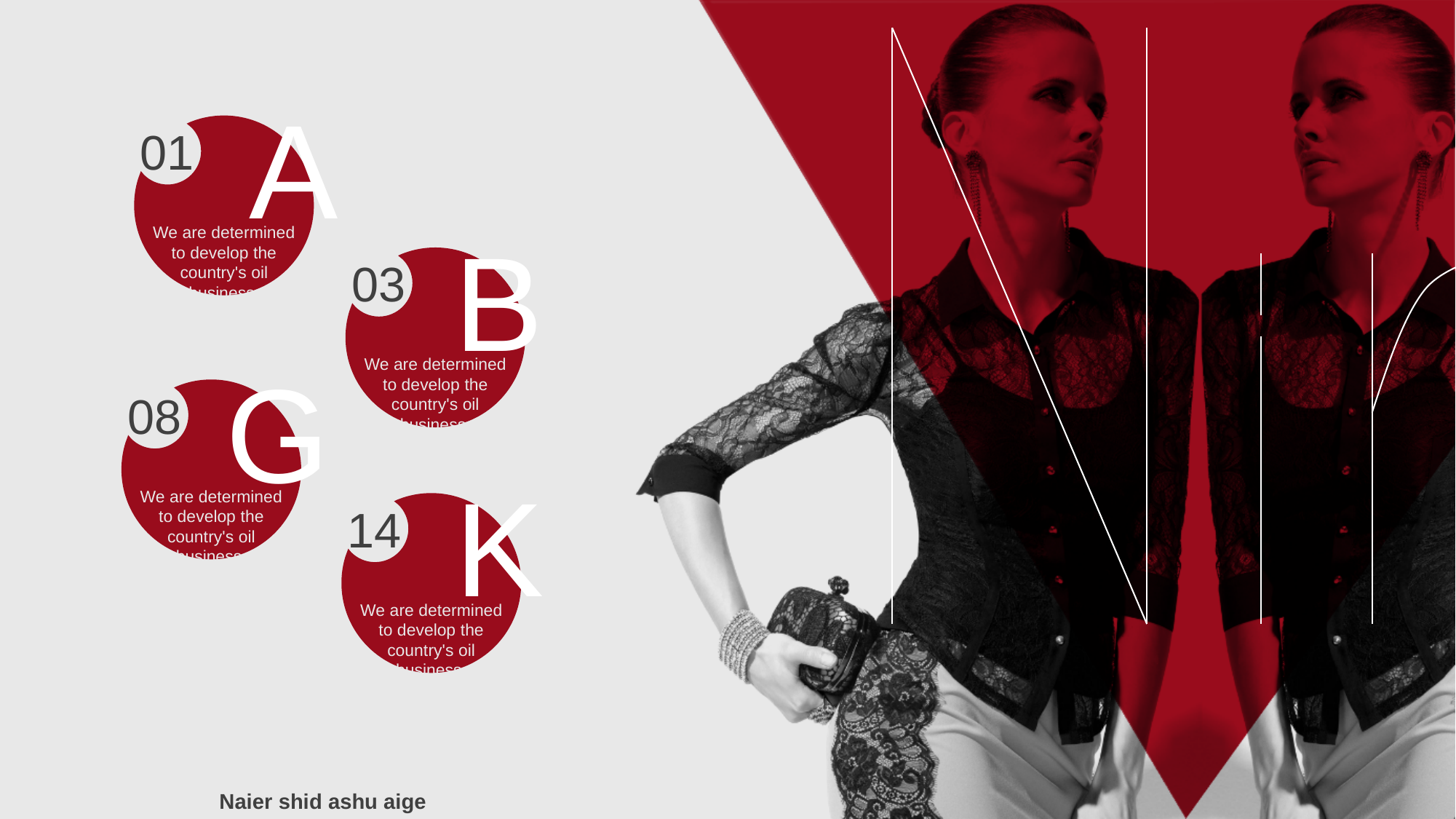

A

01
We are determined to develop the country's oil business
B

03
We are determined to develop the country's oil business
G

08
We are determined to develop the country's oil business
K

14
We are determined to develop the country's oil business
Naier shid ashu aige